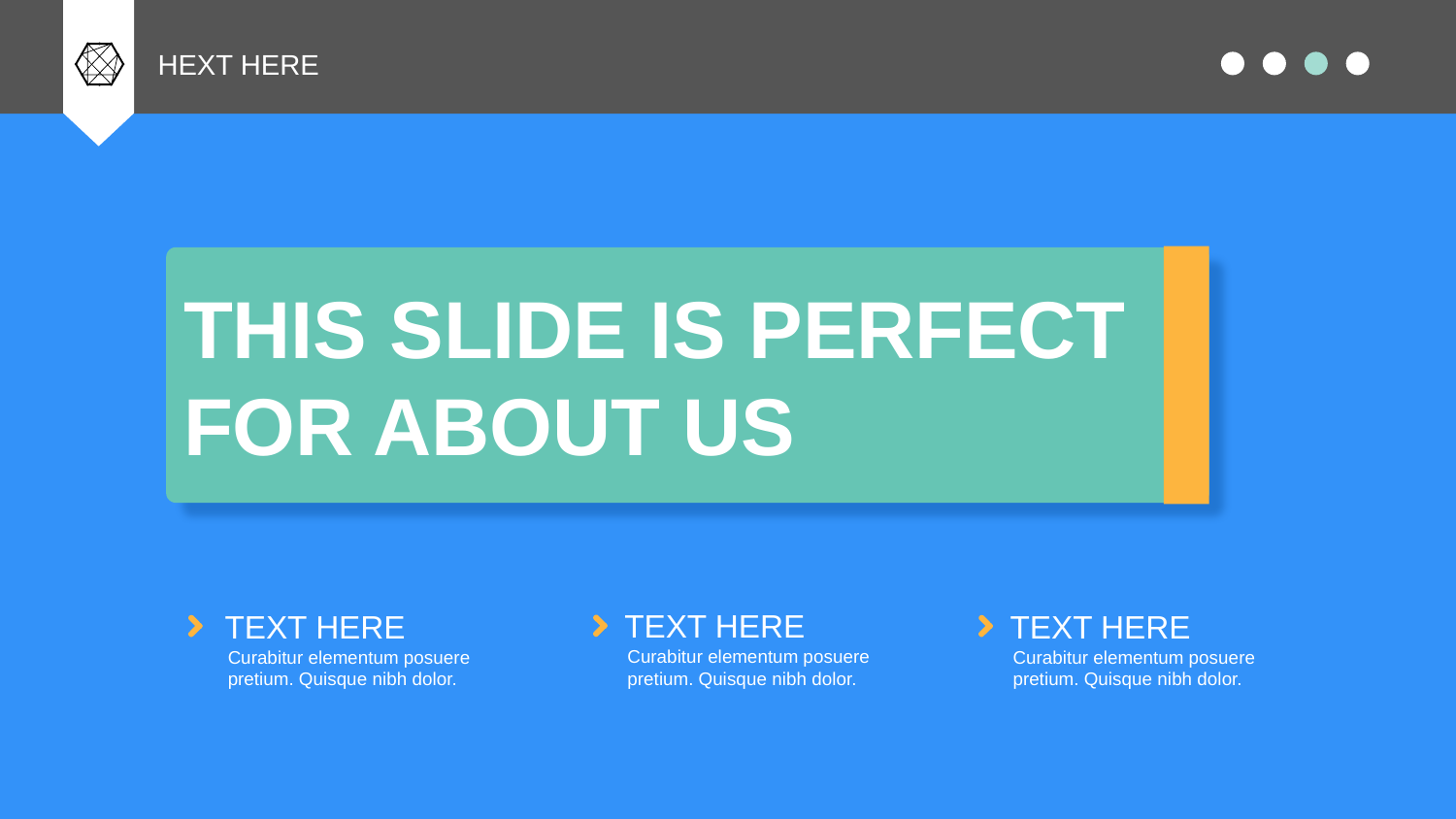

HEXT HERE

THIS SLIDE IS PERFECT FOR ABOUT US
TEXT HERE
TEXT HERE
TEXT HERE

Curabitur elementum posuere pretium. Quisque nibh dolor.
Curabitur elementum posuere pretium. Quisque nibh dolor.
Curabitur elementum posuere pretium. Quisque nibh dolor.